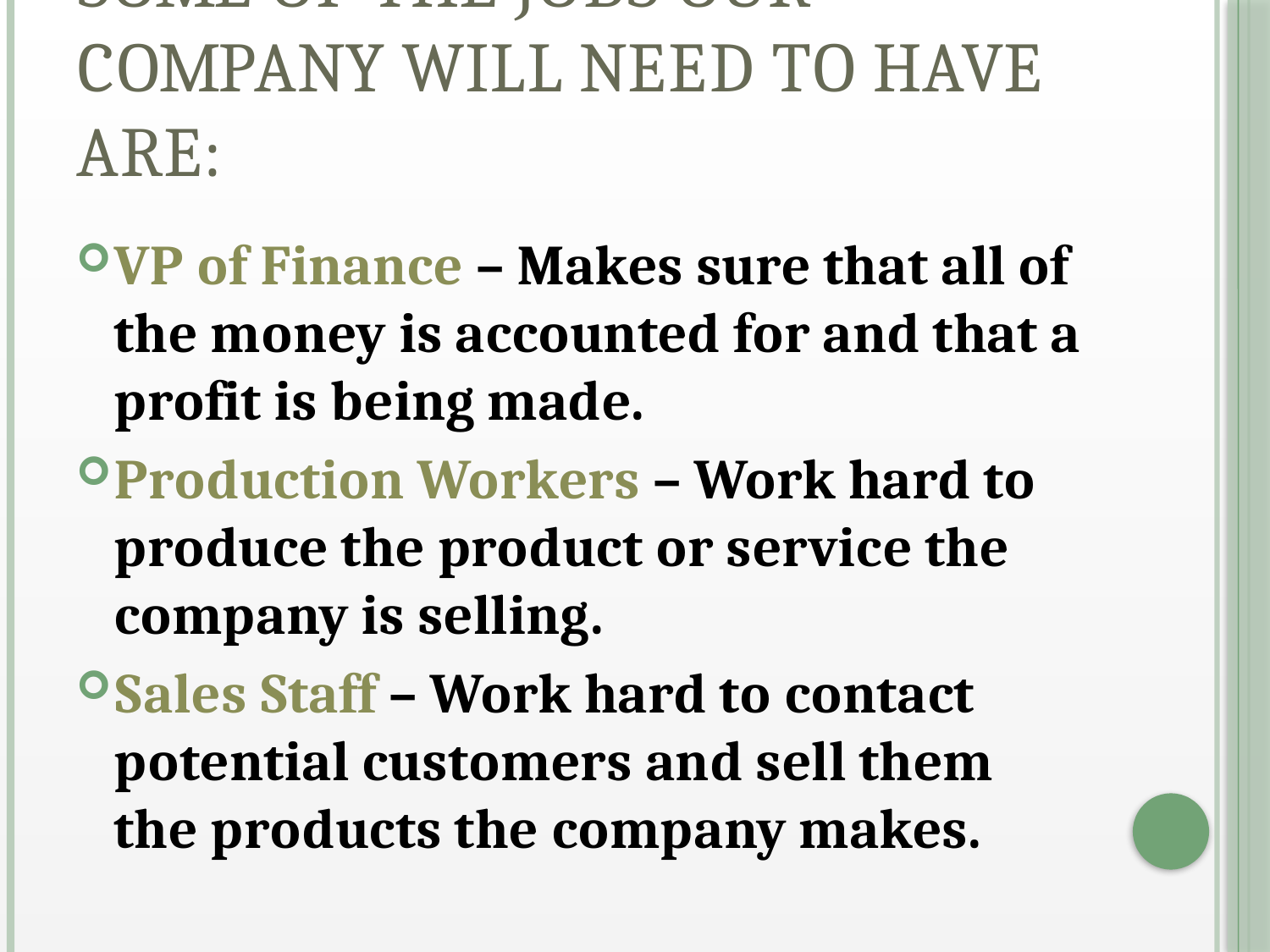

# Some of the jobs our company will need to have are:
VP of Finance – Makes sure that all of the money is accounted for and that a profit is being made.
Production Workers – Work hard to produce the product or service the company is selling.
Sales Staff – Work hard to contact potential customers and sell them the products the company makes.